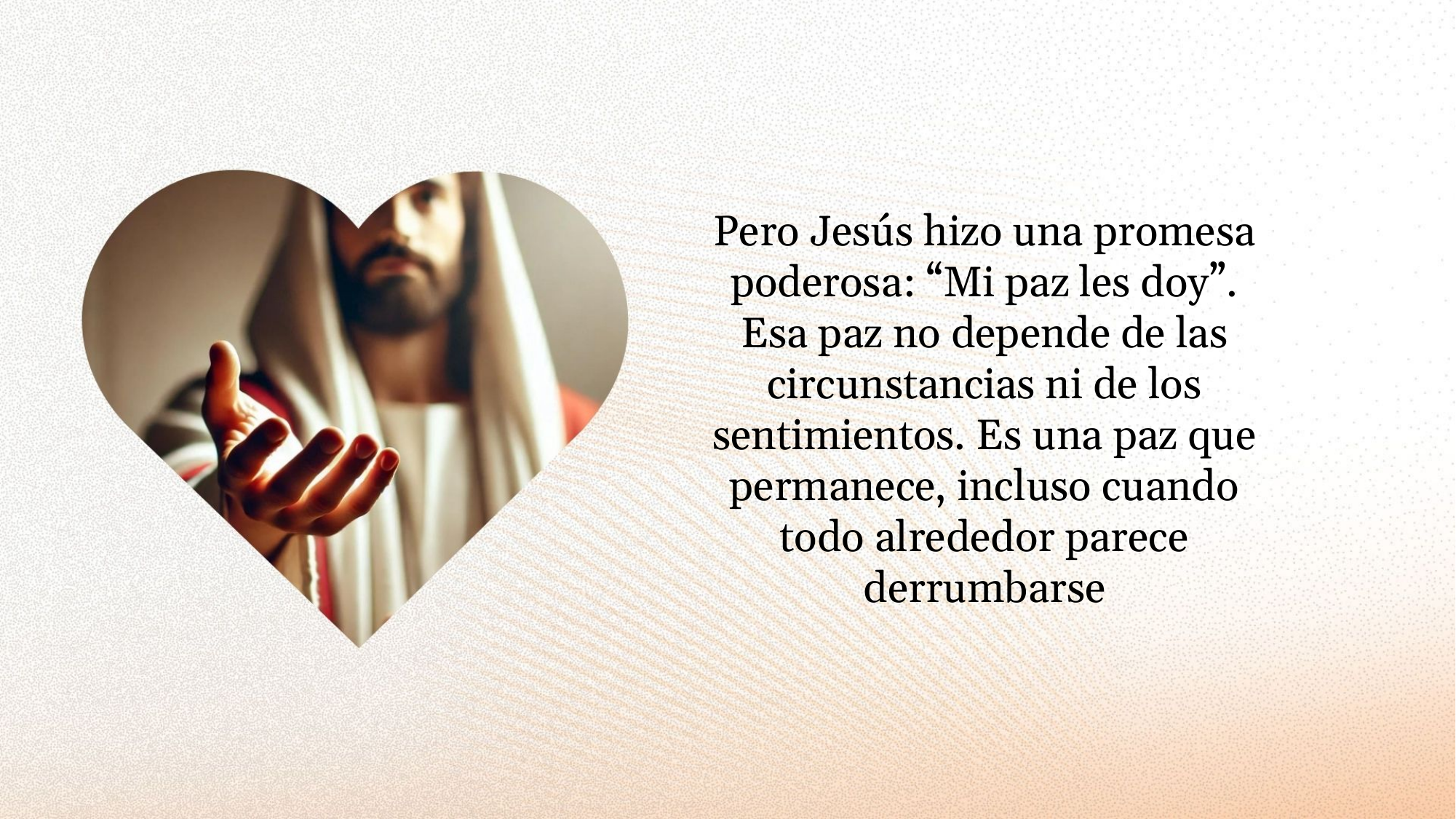

Pero Jesús hizo una promesa poderosa: “Mi paz les doy”. Esa paz no depende de las circunstancias ni de los sentimientos. Es una paz que permanece, incluso cuando todo alrededor parece derrumbarse